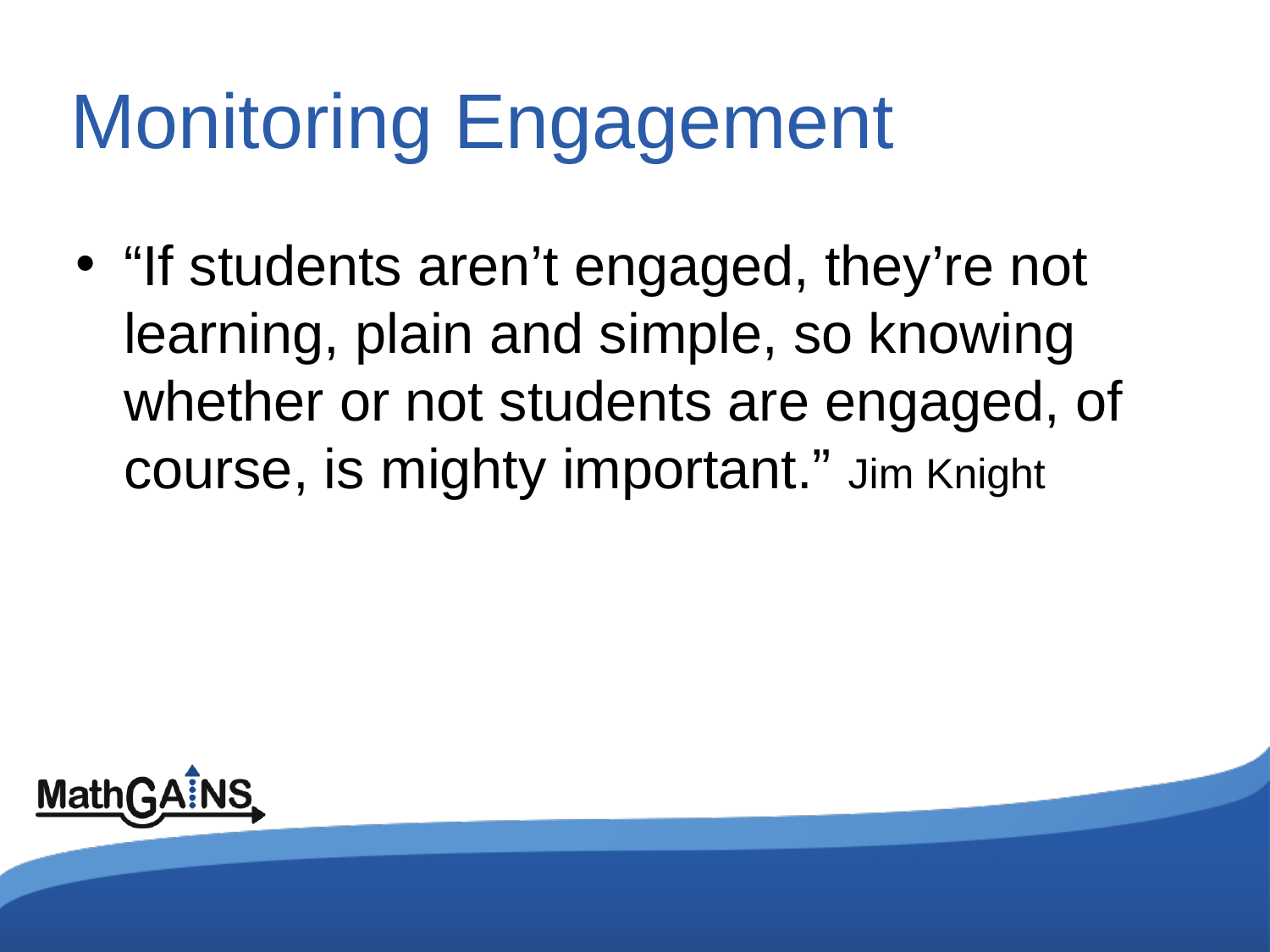

# Monitoring Engagement
“If students aren’t engaged, they’re not learning, plain and simple, so knowing whether or not students are engaged, of course, is mighty important.” Jim Knight